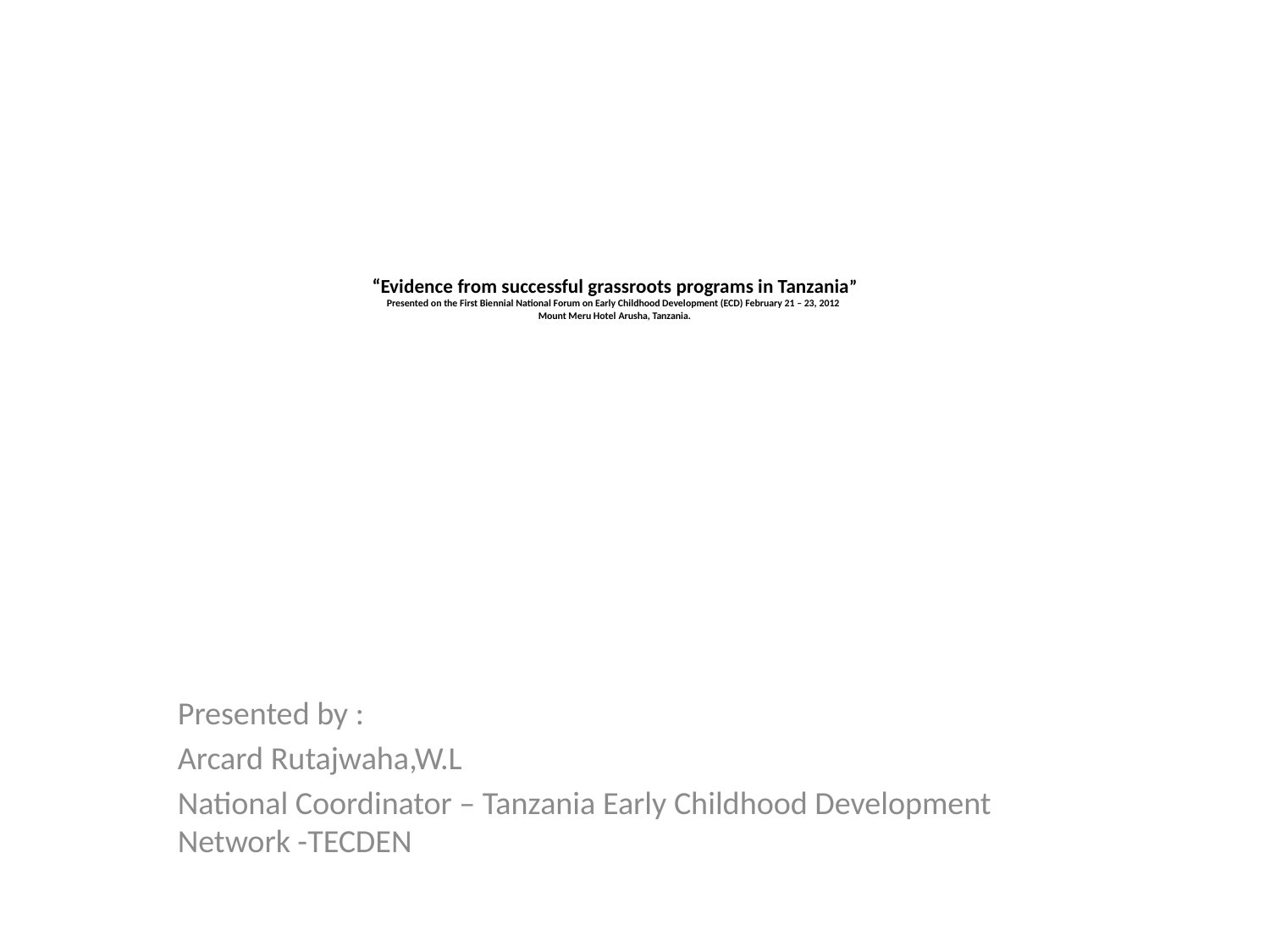

# “Evidence from successful grassroots programs in Tanzania” Presented on the First Biennial National Forum on Early Childhood Development (ECD) February 21 – 23, 2012 Mount Meru Hotel Arusha, Tanzania.
Presented by :
Arcard Rutajwaha,W.L
National Coordinator – Tanzania Early Childhood Development Network -TECDEN